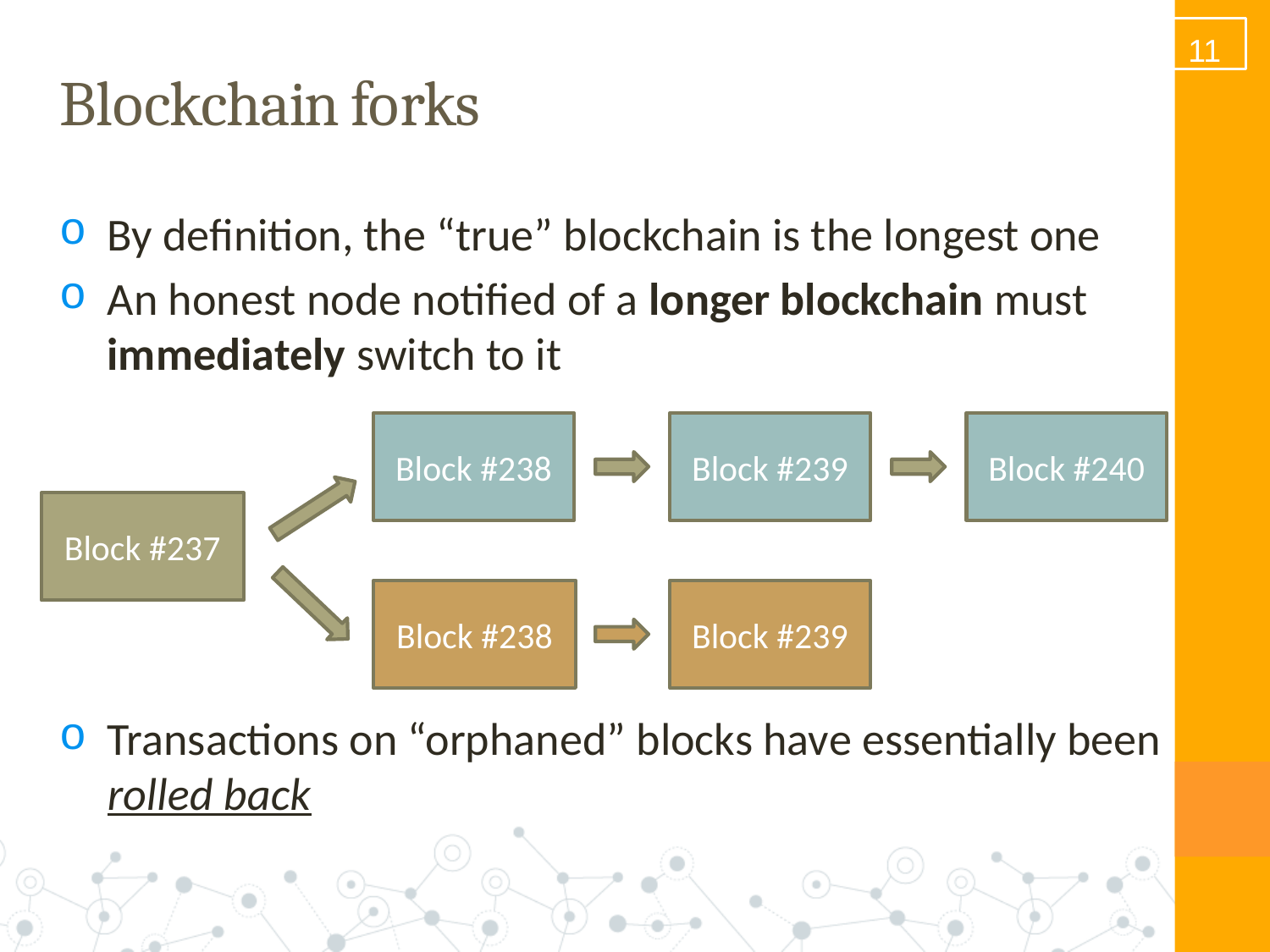

11
# Blockchain forks
By definition, the “true” blockchain is the longest one
An honest node notified of a longer blockchain must immediately switch to it

Transactions on “orphaned” blocks have essentially been rolled back
Block #239
Block #240
Block #238

Block #237

Block #238
Block #239